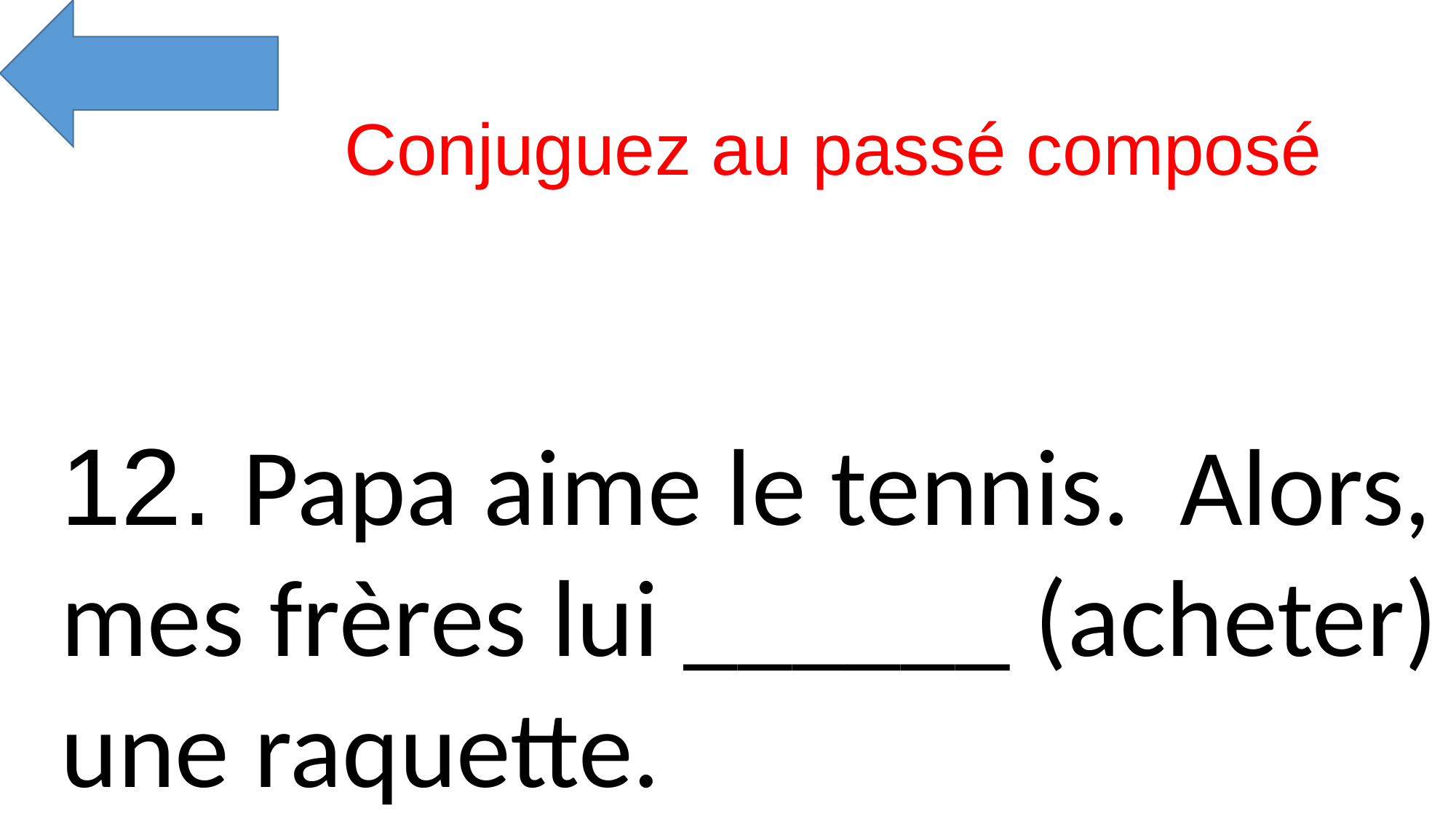

Conjuguez au passé composé
12. Papa aime le tennis.  Alors, mes frères lui ______ (acheter) une raquette.